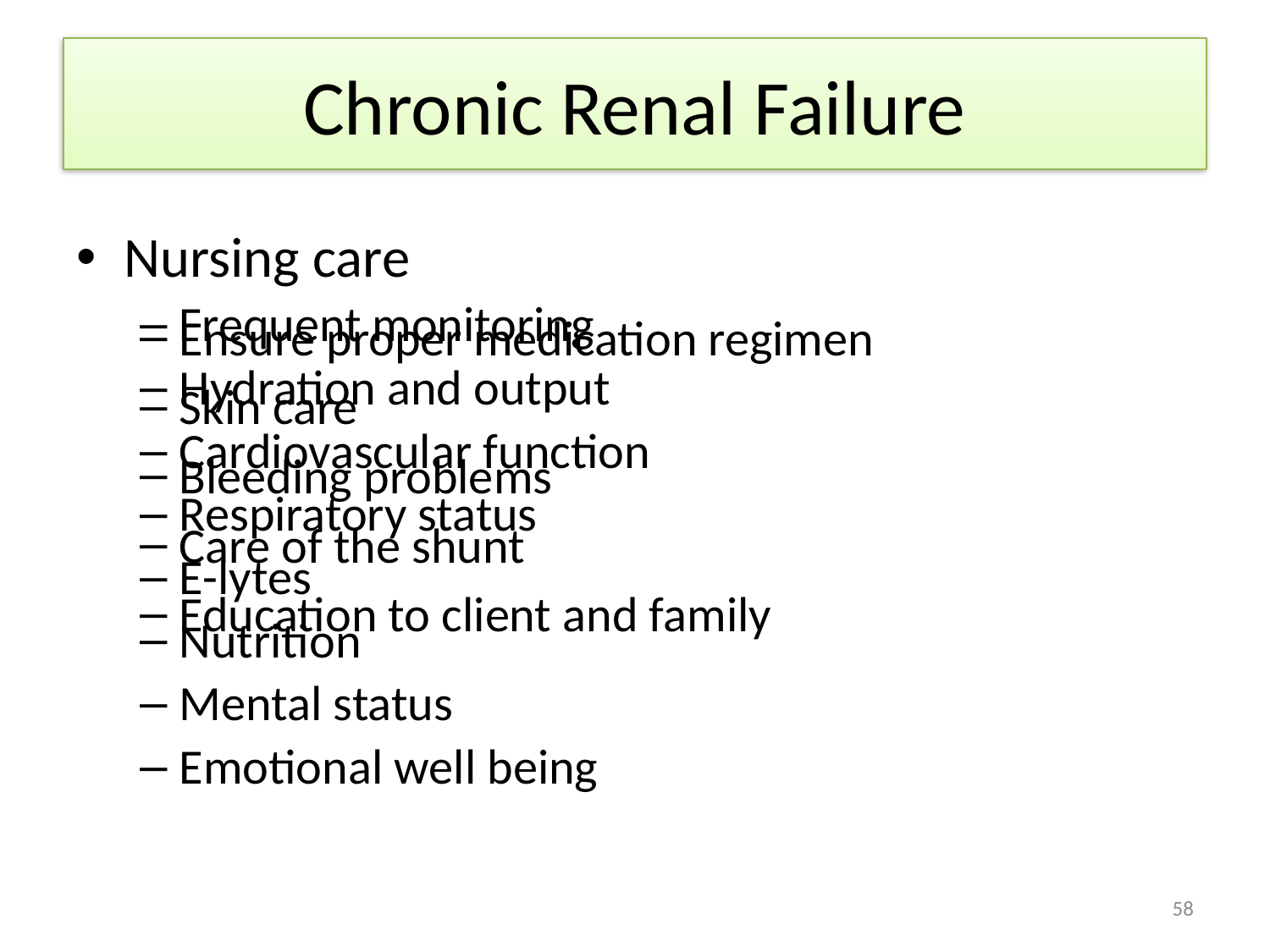

# Chronic Renal Failure
Nursing care
Frequent monitoring
Hydration and output
Cardiovascular function
Respiratory status
E-lytes
Nutrition
Mental status
Emotional well being

Ensure proper medication regimen
Skin care
Bleeding problems
Care of the shunt
Education to client and family

58